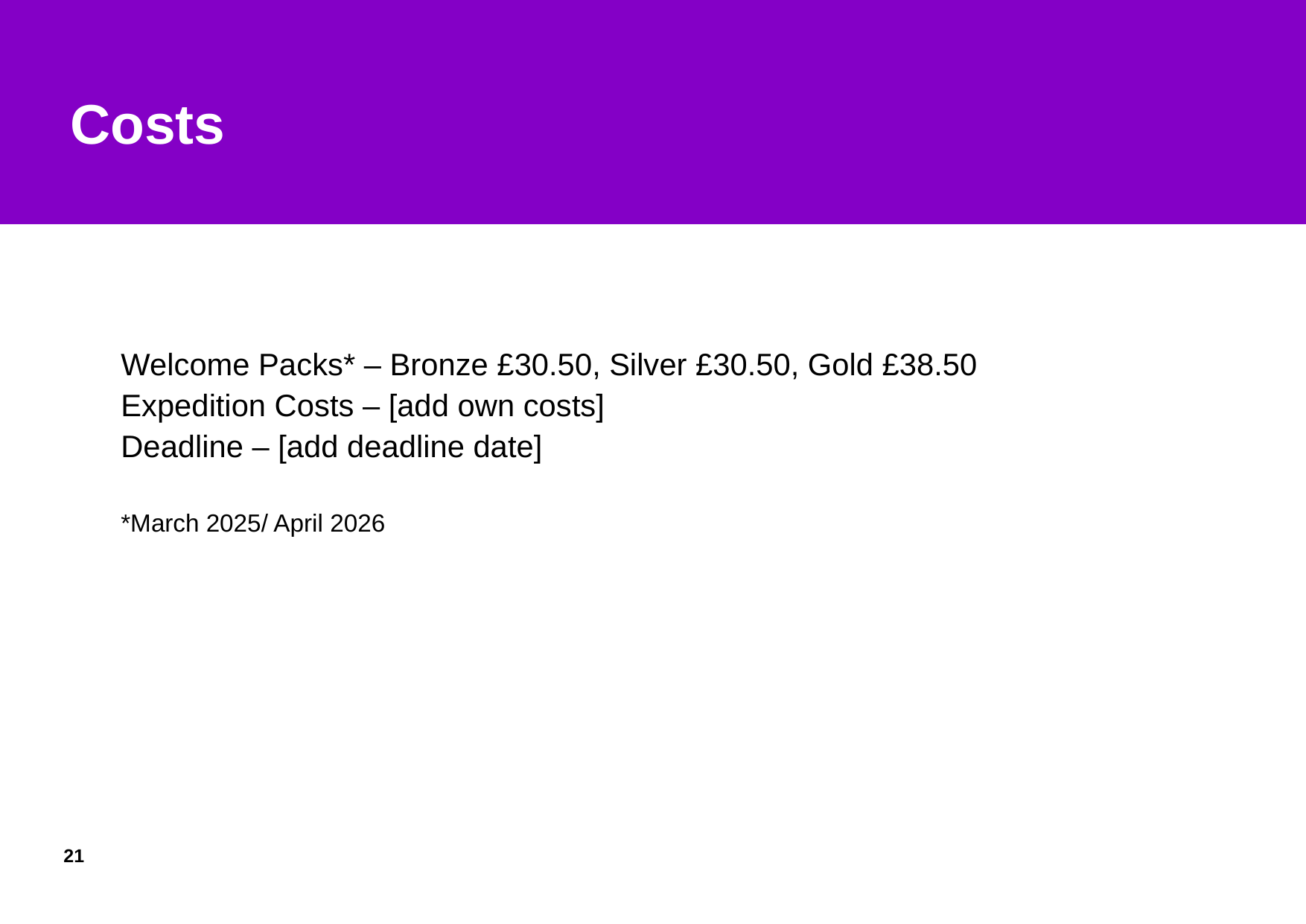

# Costs

Welcome Packs* – Bronze £30.50, Silver £30.50, Gold £38.50
Expedition Costs – [add own costs]
Deadline – [add deadline date]

*March 2025/ April 2026

21
4 May 2021